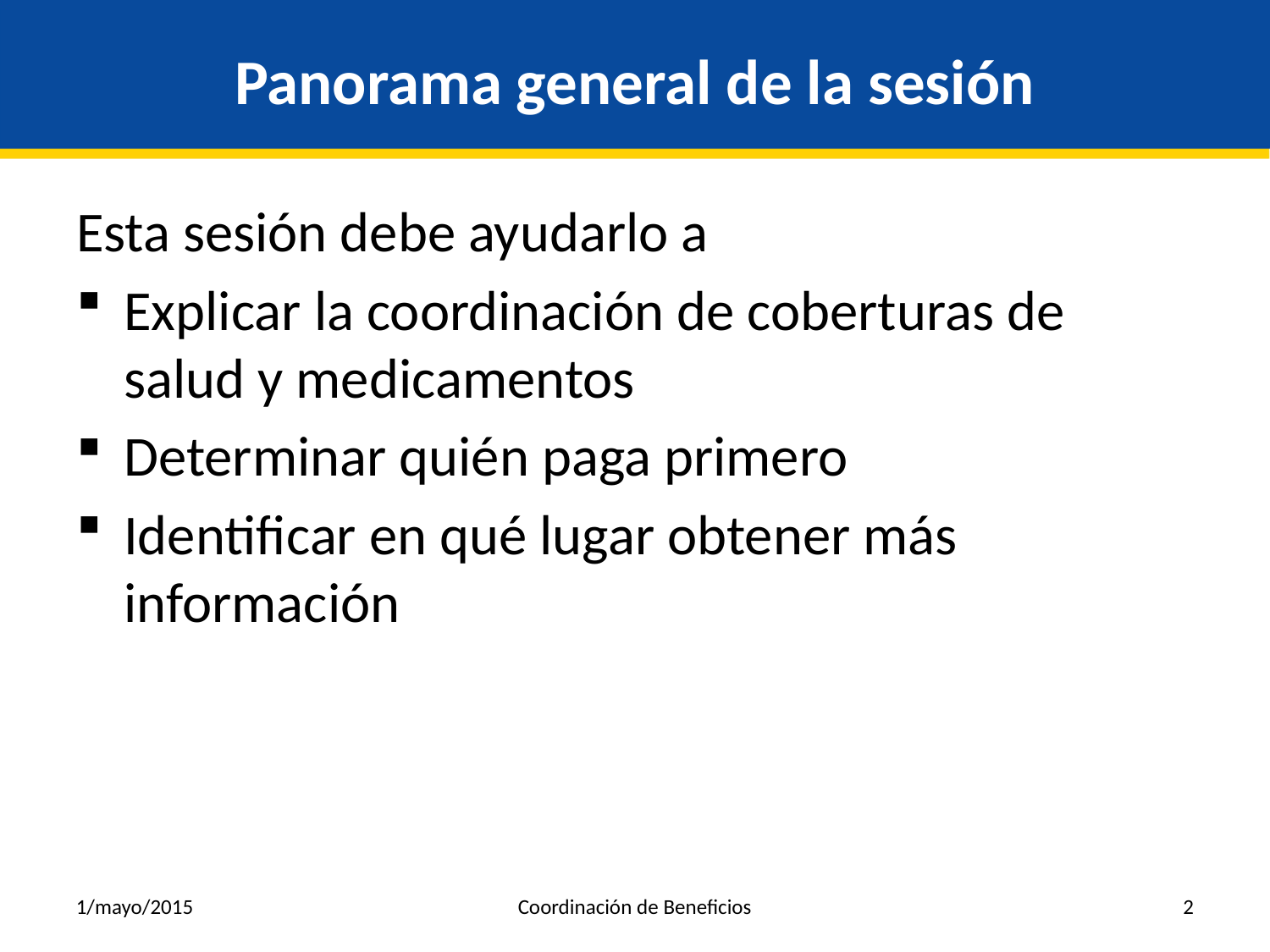

# Panorama general de la sesión
Esta sesión debe ayudarlo a
Explicar la coordinación de coberturas de salud y medicamentos
Determinar quién paga primero
Identificar en qué lugar obtener más información

1/mayo/2015
Coordinación de Beneficios
2